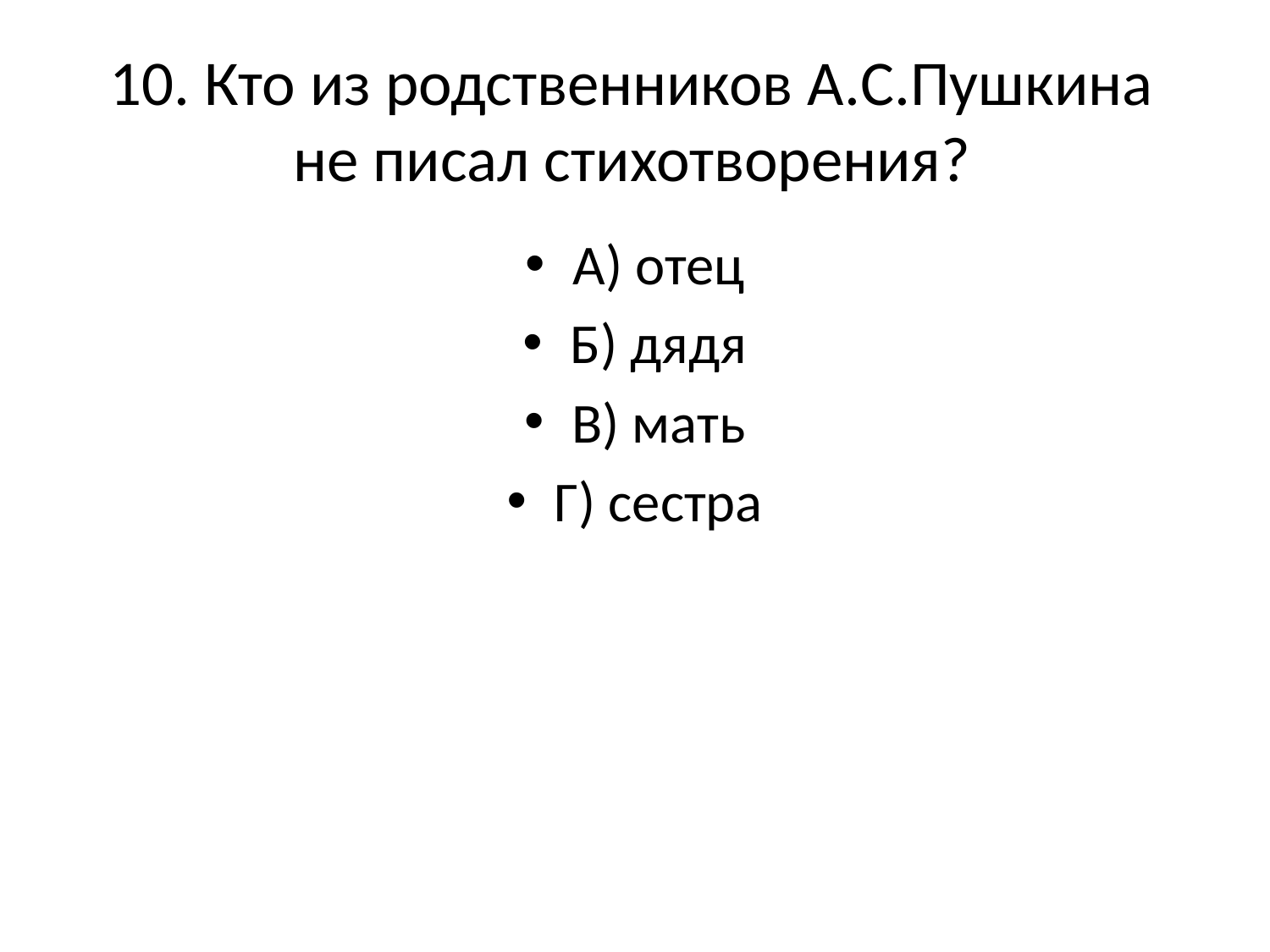

# 10. Кто из родственников А.С.Пушкина не писал стихотворения?
А) отец
Б) дядя
В) мать
Г) сестра